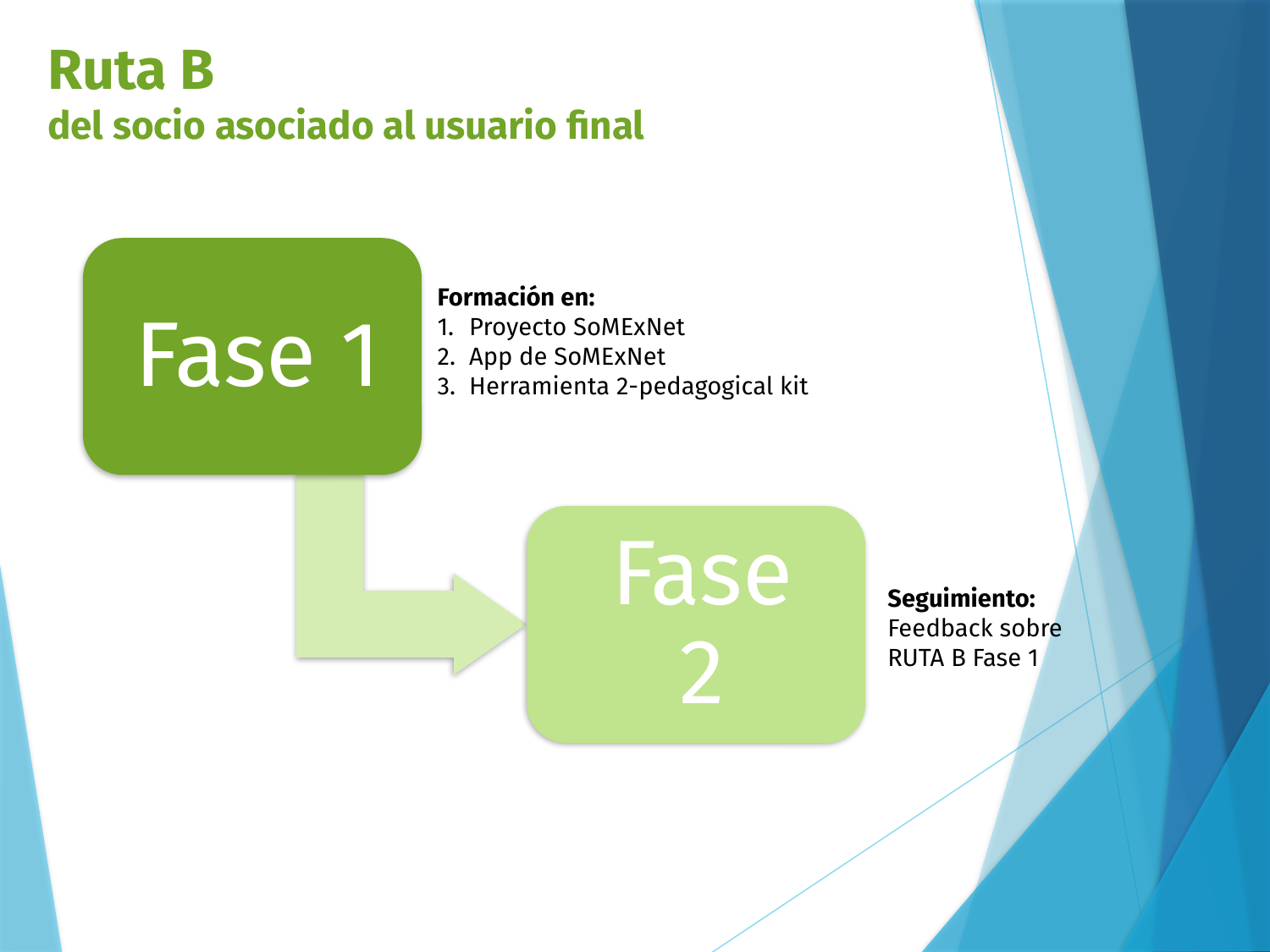

# Ruta B del socio asociado al usuario final
Fase 1
Fase 2
Formación en:
Proyecto SoMExNet
App de SoMExNet
Herramienta 2-pedagogical kit
Seguimiento:
Feedback sobre
RUTA B Fase 1